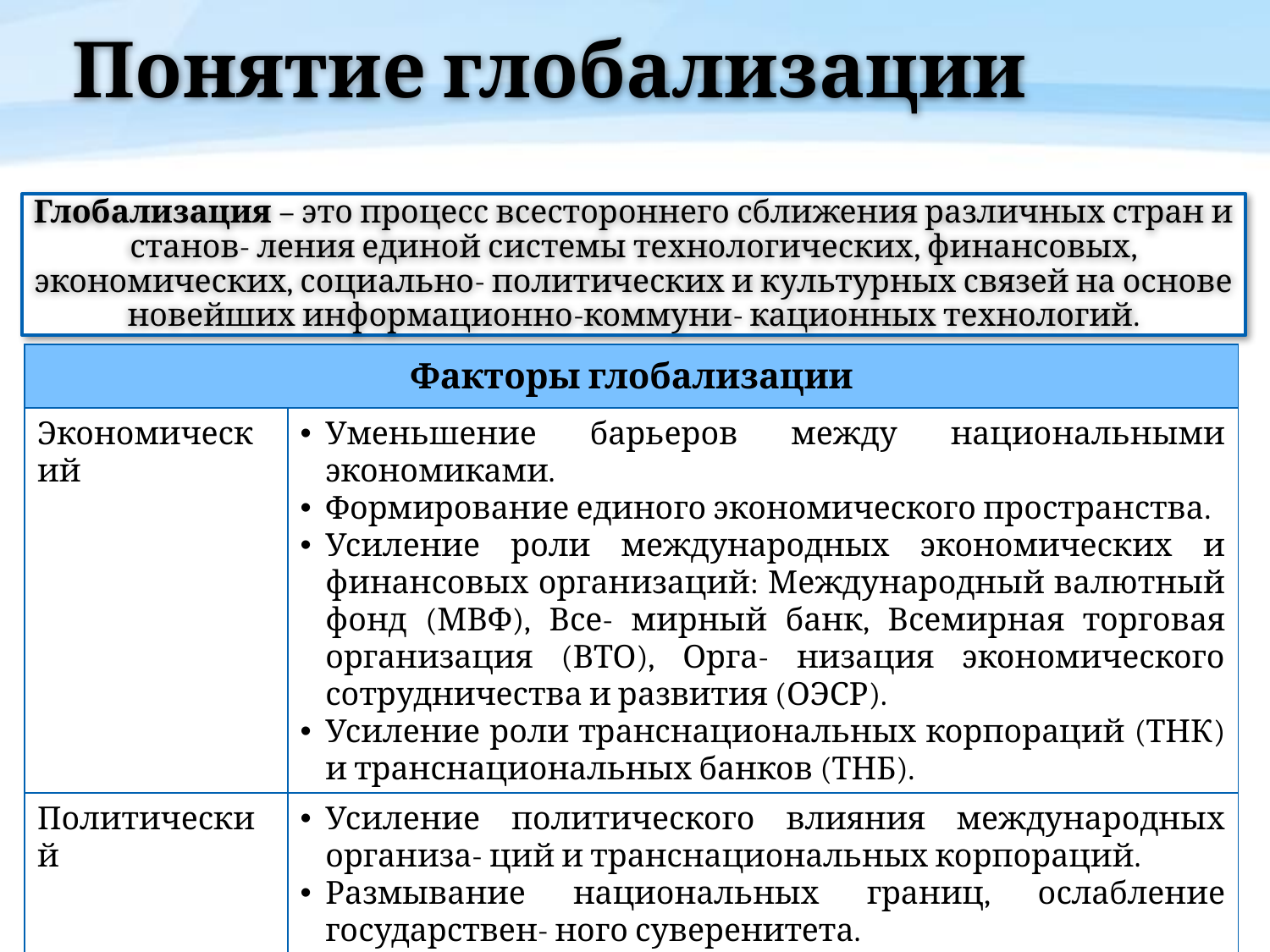

# Понятие глобализации

Глобализация – это процесс всестороннего сближения различных стран и станов- ления единой системы технологических, финансовых, экономических, социально- политических и культурных связей на основе новейших информационно-коммуни- кационных технологий.
| Факторы глобализации |  |
| --- | --- |
| Экономический | Уменьшение барьеров между национальными экономиками. Формирование единого экономического пространства. Усиление роли международных экономических и финансовых организаций: Международный валютный фонд (МВФ), Все- мирный банк, Всемирная торговая организация (ВТО), Орга- низация экономического сотрудничества и развития (ОЭСР). Усиление роли транснациональных корпораций (ТНК) и транснациональных банков (ТНБ). |
| Политический | Усиление политического влияния международных организа- ций и транснациональных корпораций. Размывание национальных границ, ослабление государствен- ного суверенитета. Создание институтов наднационального характера. |